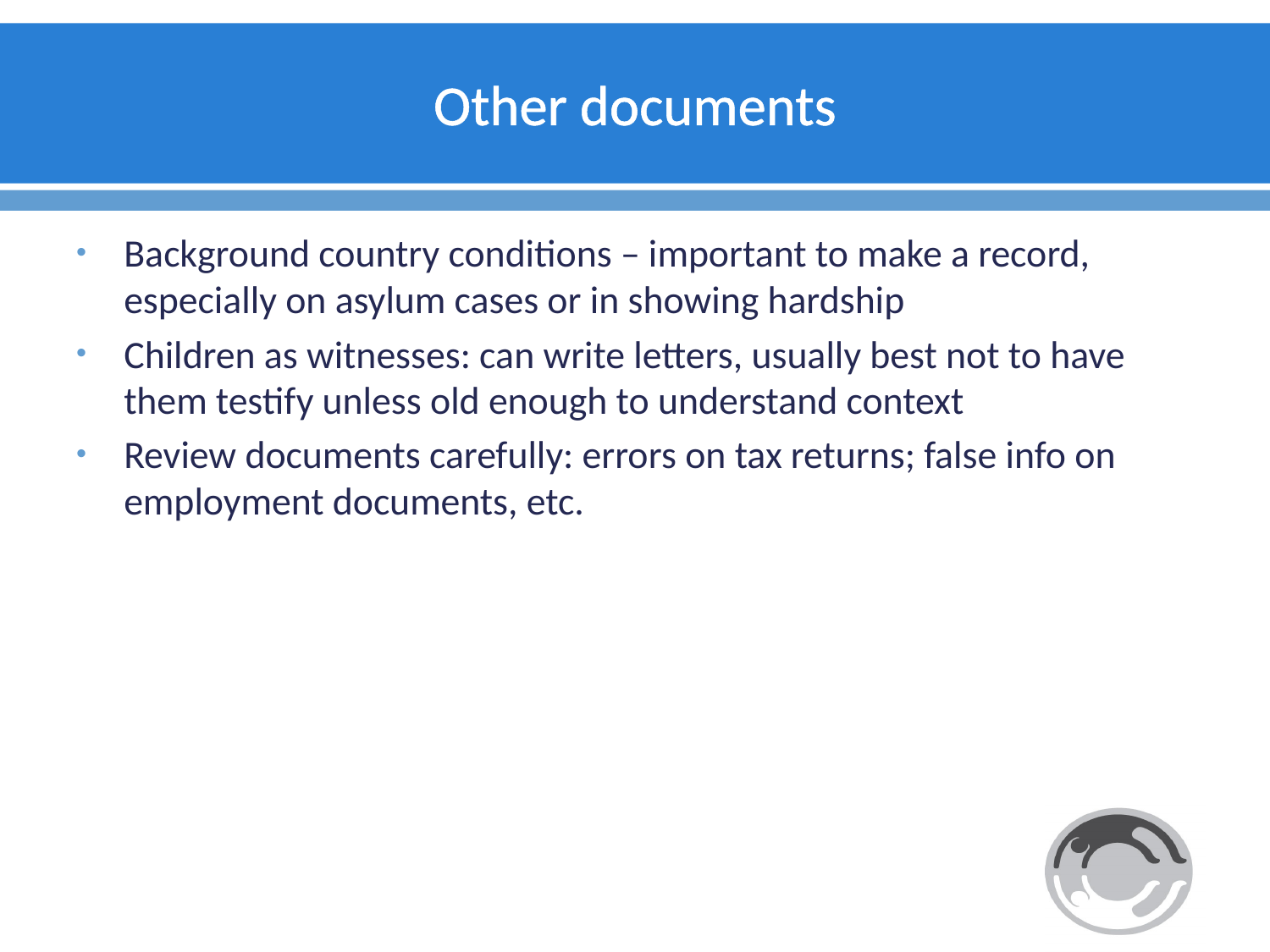

# Other documents
Background country conditions – important to make a record, especially on asylum cases or in showing hardship
Children as witnesses: can write letters, usually best not to have them testify unless old enough to understand context
Review documents carefully: errors on tax returns; false info on employment documents, etc.